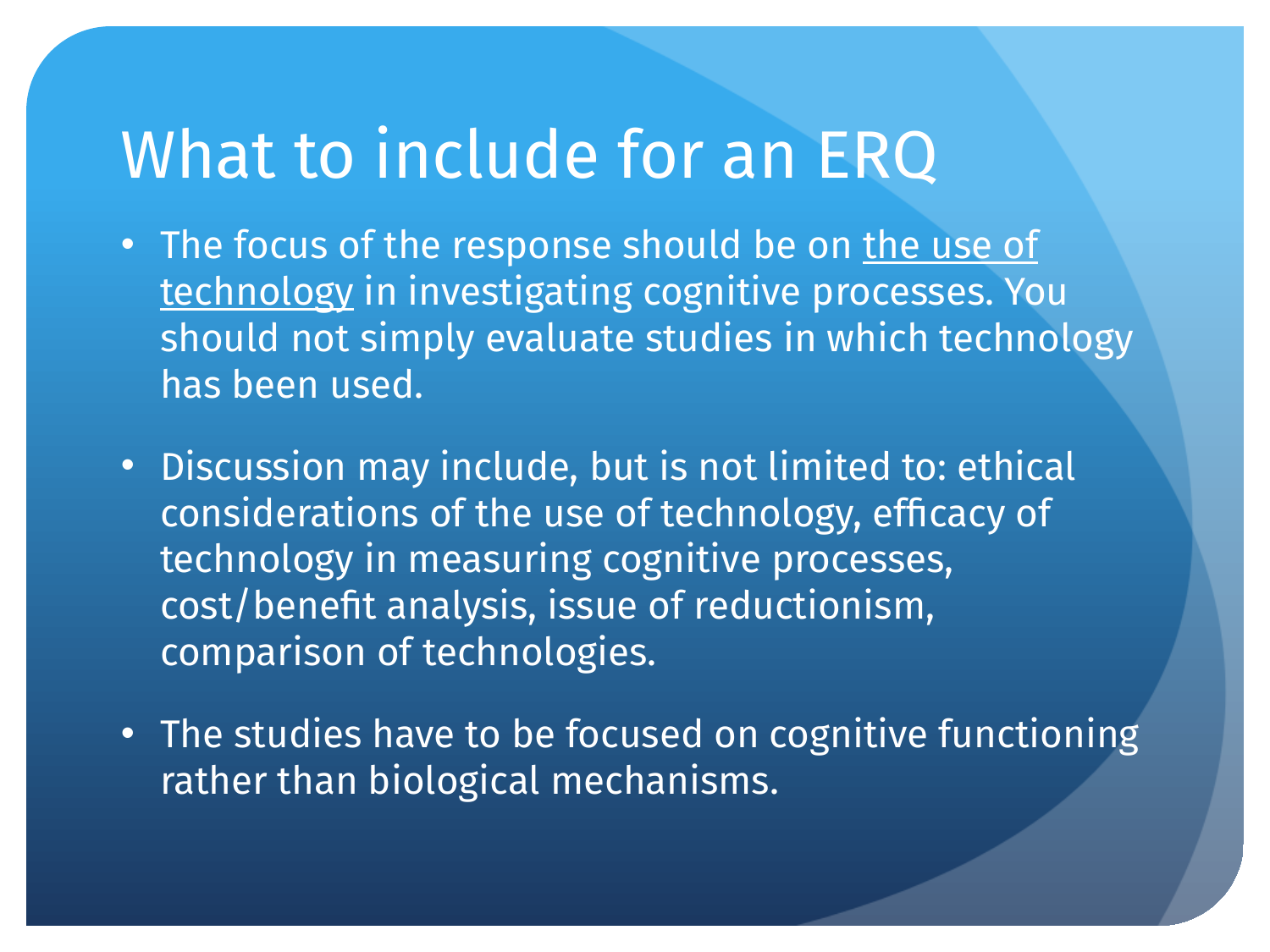

# What to include for an ERQ
The focus of the response should be on the use of technology in investigating cognitive processes. You should not simply evaluate studies in which technology has been used.
Discussion may include, but is not limited to: ethical considerations of the use of technology, efficacy of technology in measuring cognitive processes, cost/benefit analysis, issue of reductionism, comparison of technologies.
The studies have to be focused on cognitive functioning rather than biological mechanisms.